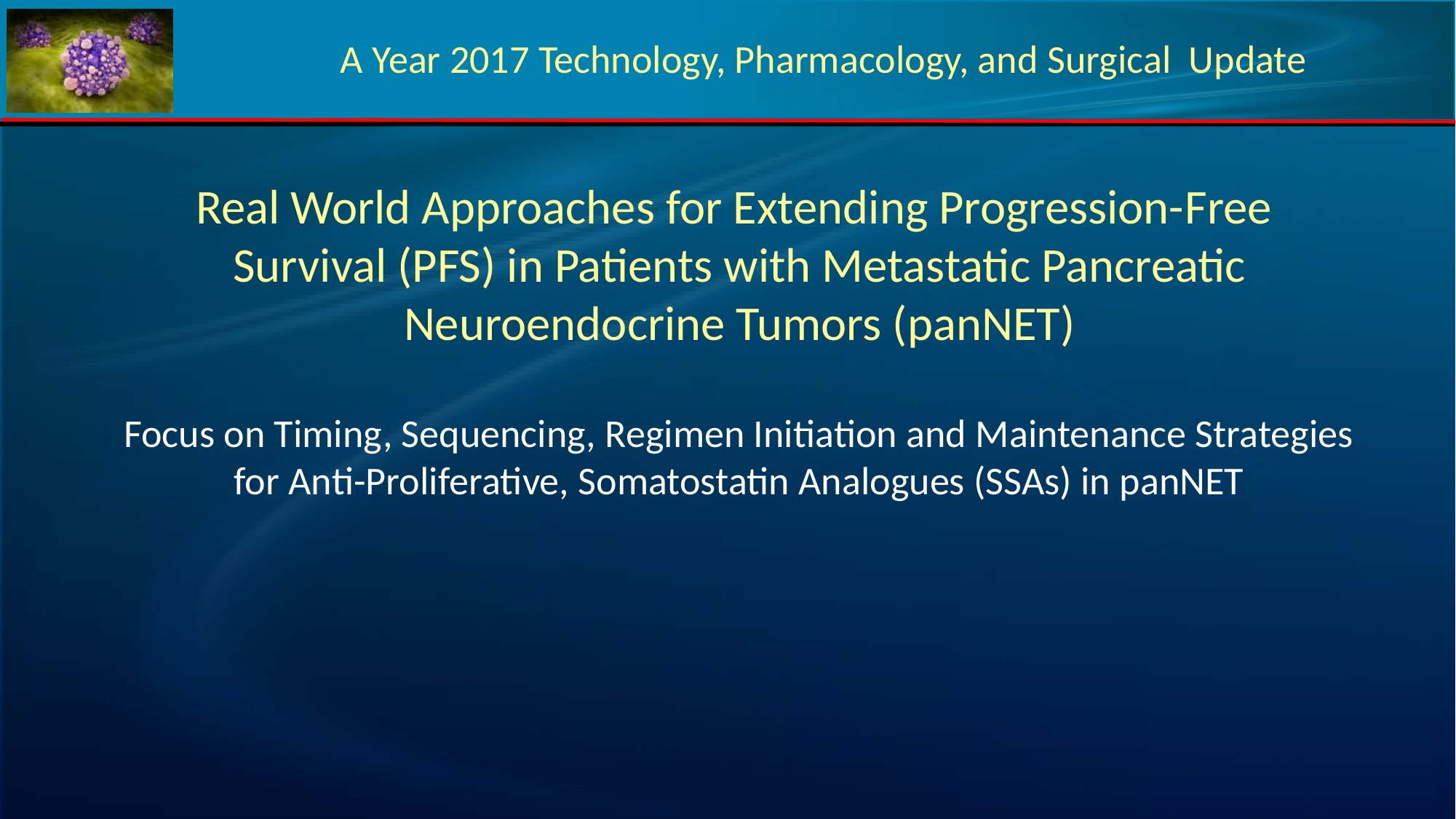

A Year 2017 Technology, Pharmacology, and Surgical  Update
Real World Approaches for Extending Progression-​Free
Survival (PFS) in Patients with Metastatic Pancreatic Neuroendocrine Tumors (panNET)

Focus on Timing, Sequencing, Regimen Initiation and Maintenance Strategies for Anti-​Proliferative, Somatostatin Analogues (SSAs) in panNET